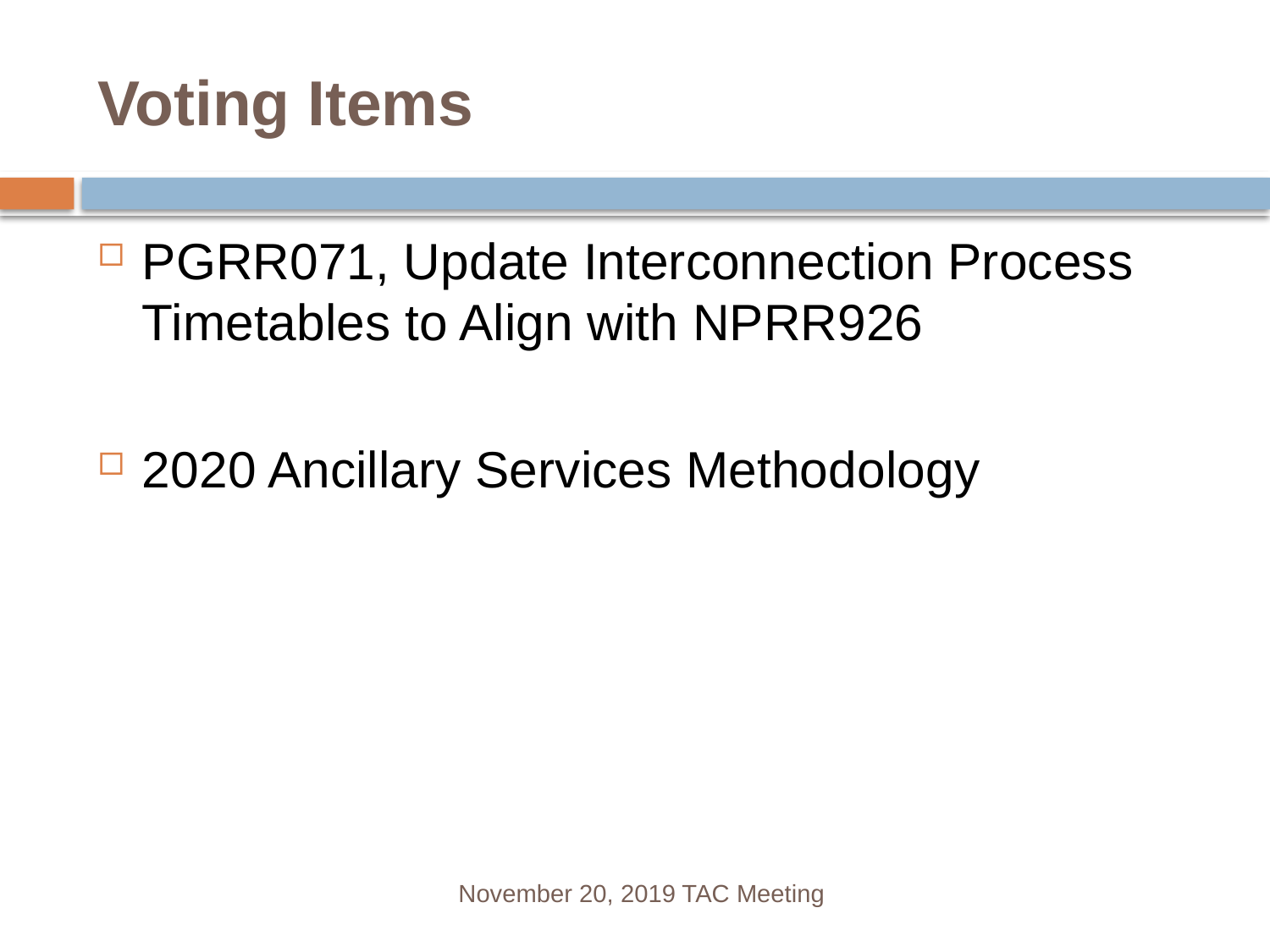

# Voting Items
PGRR071, Update Interconnection Process Timetables to Align with NPRR926

2020 Ancillary Services Methodology
November 20, 2019 TAC Meeting